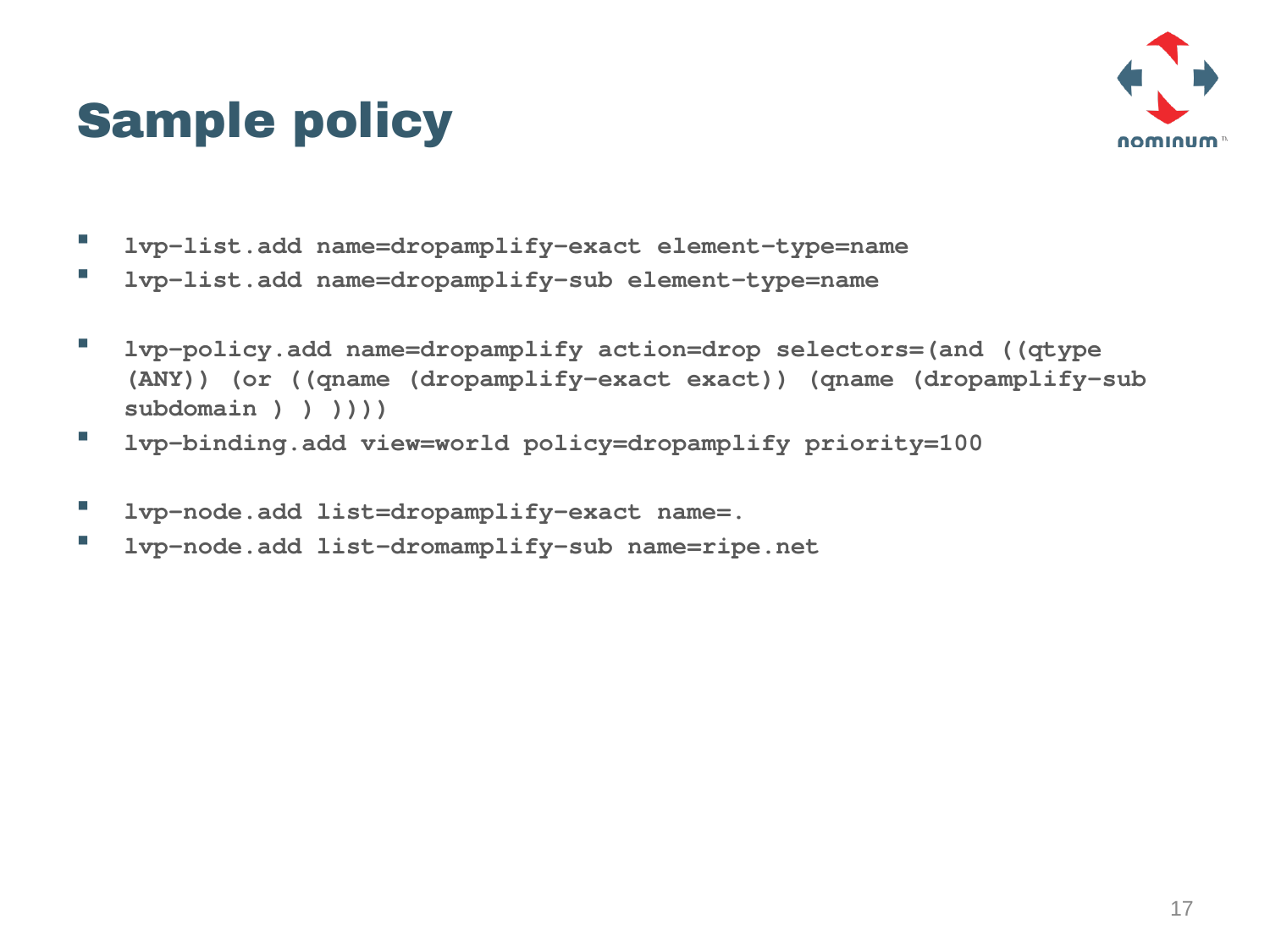

# Sample policy
lvp-list.add name=dropamplify-exact element-type=name
lvp-list.add name=dropamplify-sub element-type=name

lvp-policy.add name=dropamplify action=drop selectors=(and ((qtype (ANY)) (or ((qname (dropamplify-exact exact)) (qname (dropamplify-sub subdomain ) ) ))))
lvp-binding.add view=world policy=dropamplify priority=100

lvp-node.add list=dropamplify-exact name=.
lvp-node.add list-dromamplify-sub name=ripe.net

17